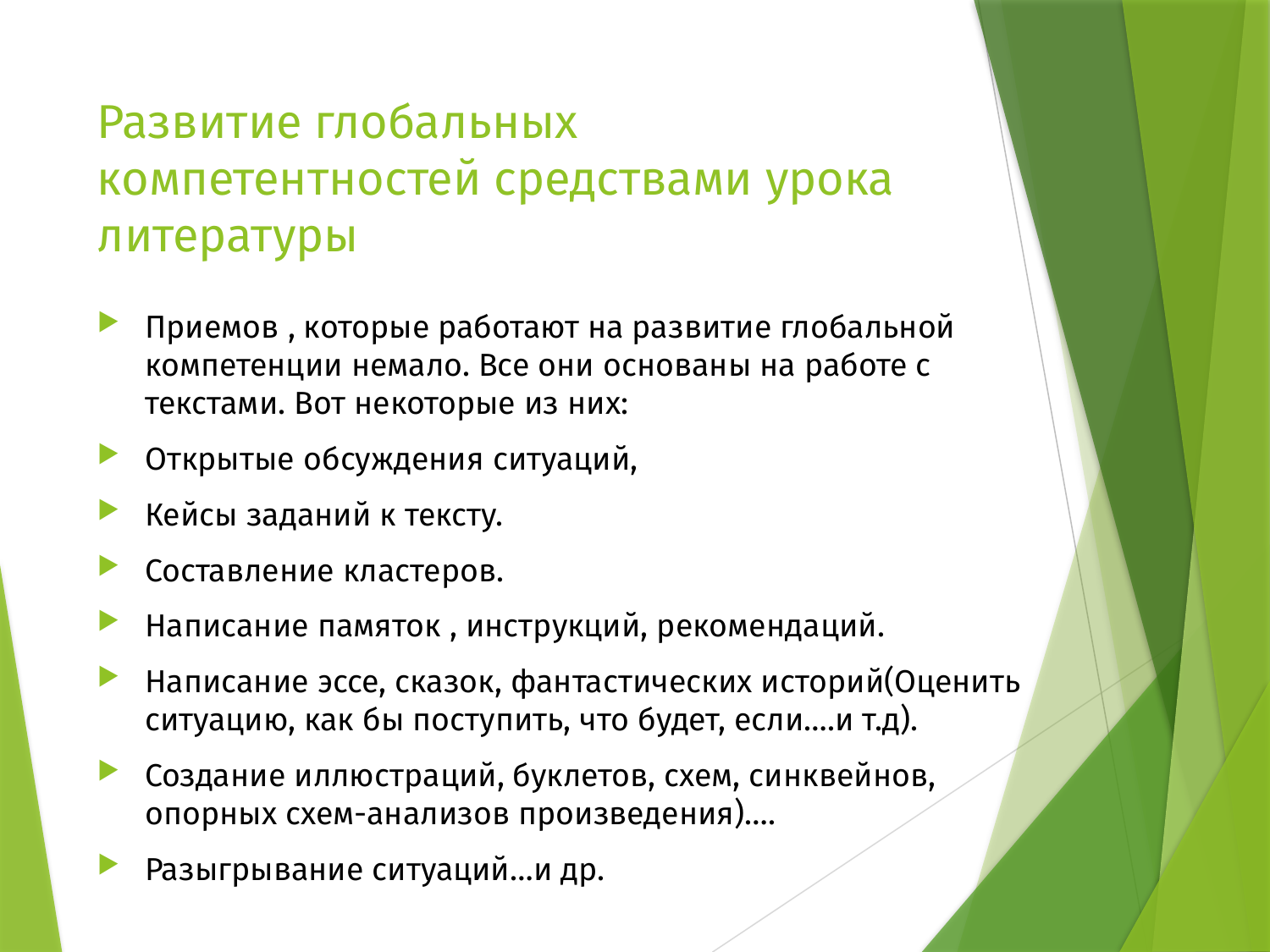

# Развитие глобальных компетентностей средствами урока литературы
Приемов , которые работают на развитие глобальной компетенции немало. Все они основаны на работе с текстами. Вот некоторые из них:
Открытые обсуждения ситуаций,
Кейсы заданий к тексту.
Составление кластеров.
Написание памяток , инструкций, рекомендаций.
Написание эссе, сказок, фантастических историй(Оценить ситуацию, как бы поступить, что будет, если….и т.д).
Создание иллюстраций, буклетов, схем, синквейнов, опорных схем-анализов произведения)….
Разыгрывание ситуаций…и др.